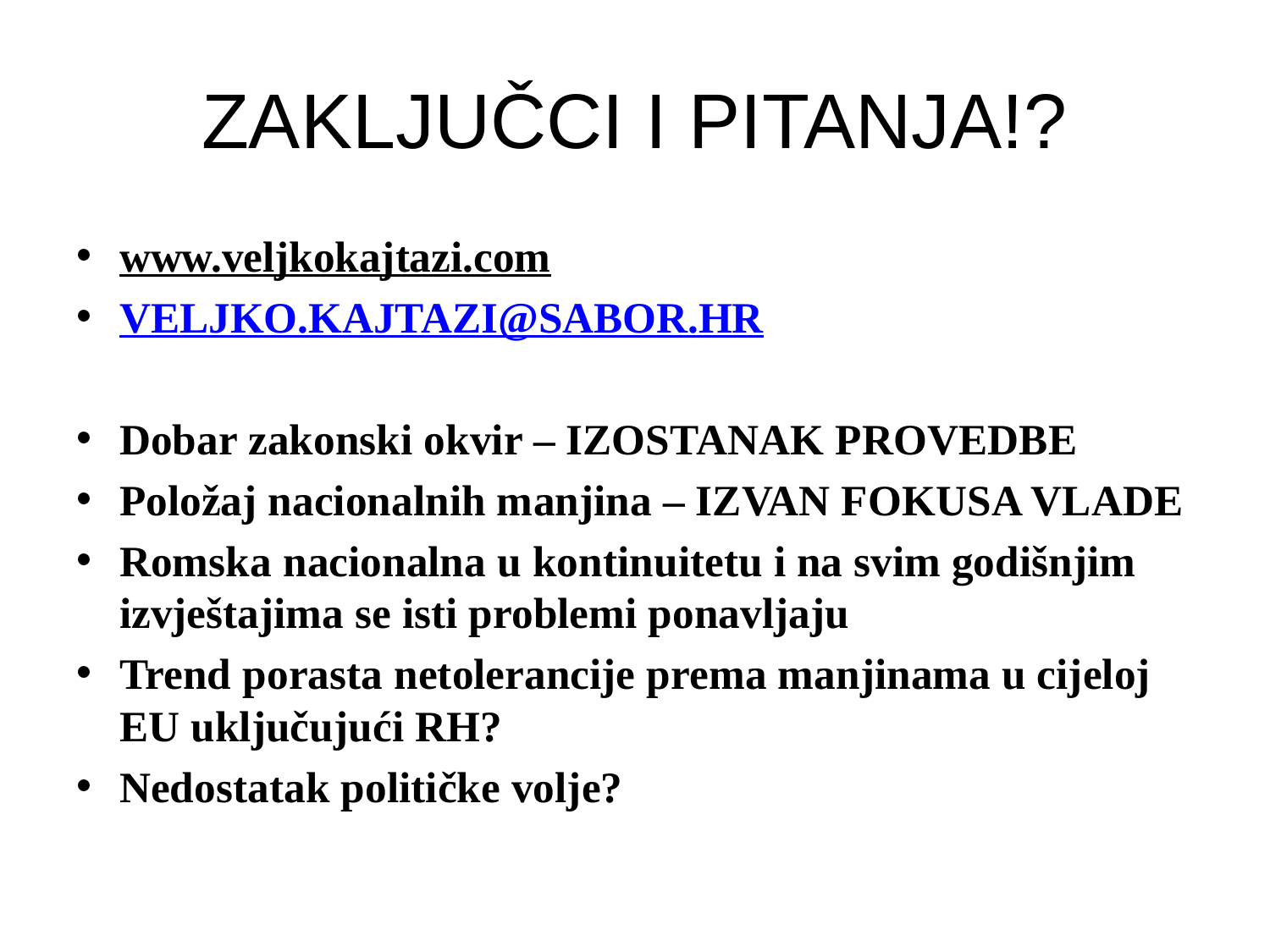

# ZAKLJUČCI I PITANJA!?
www.veljkokajtazi.com
VELJKO.KAJTAZI@SABOR.HR

Dobar zakonski okvir – IZOSTANAK PROVEDBE
Položaj nacionalnih manjina – IZVAN FOKUSA VLADE
Romska nacionalna u kontinuitetu i na svim godišnjim izvještajima se isti problemi ponavljaju
Trend porasta netolerancije prema manjinama u cijeloj EU uključujući RH?
Nedostatak političke volje?